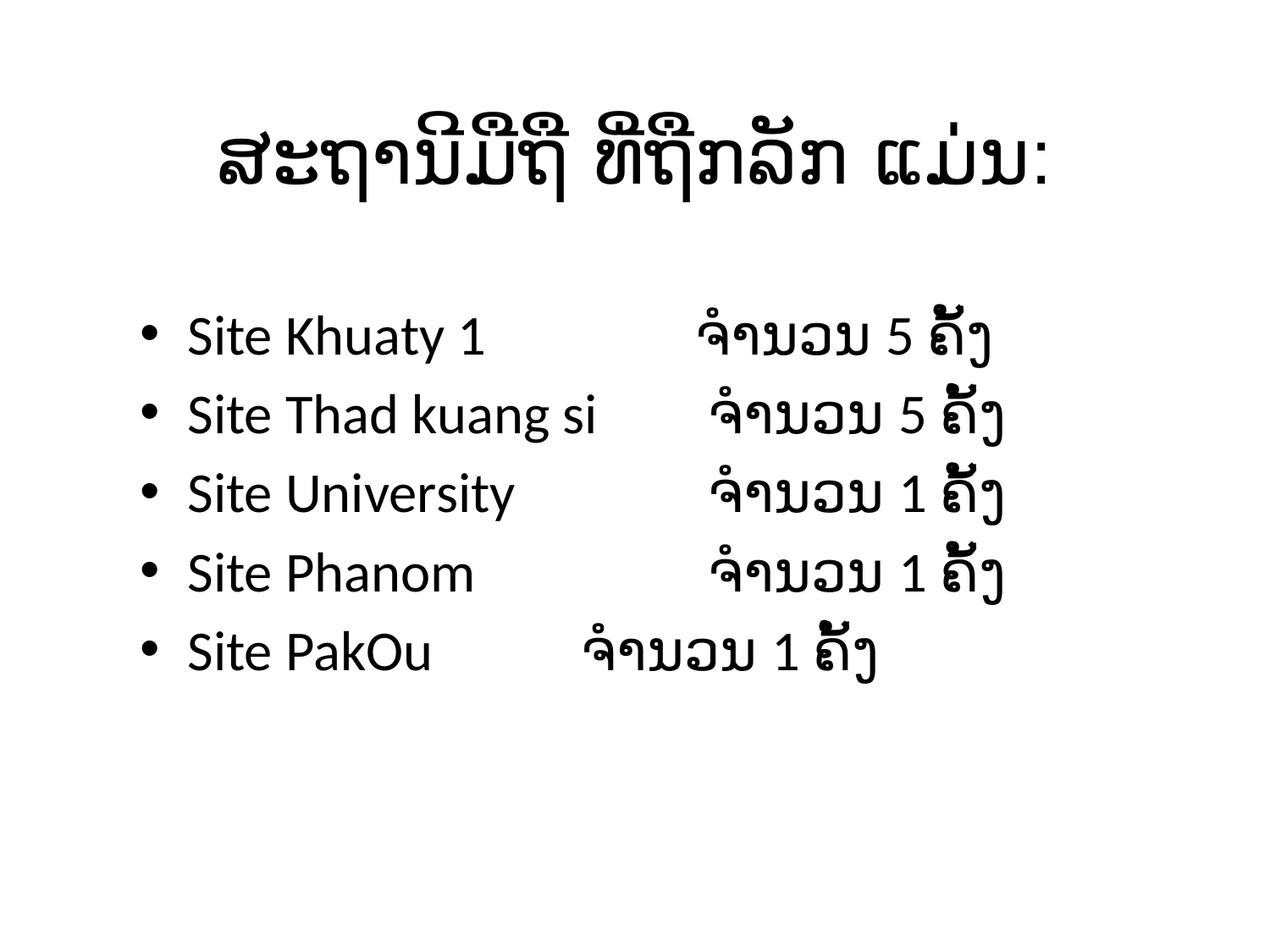

# ສະຖານີມືຖື ທີ່ຖືກລັກ ແມ່ນ:
Site Khuaty 1 		ຈຳນວນ 5 ຄັ້ງ
Site Thad kuang si	 ຈຳນວນ 5 ຄັ້ງ
Site University		 ຈຳນວນ 1 ຄັ້ງ
Site Phanom		 ຈຳນວນ 1 ຄັ້ງ
Site PakOu		 ຈຳນວນ 1 ຄັ້ງ